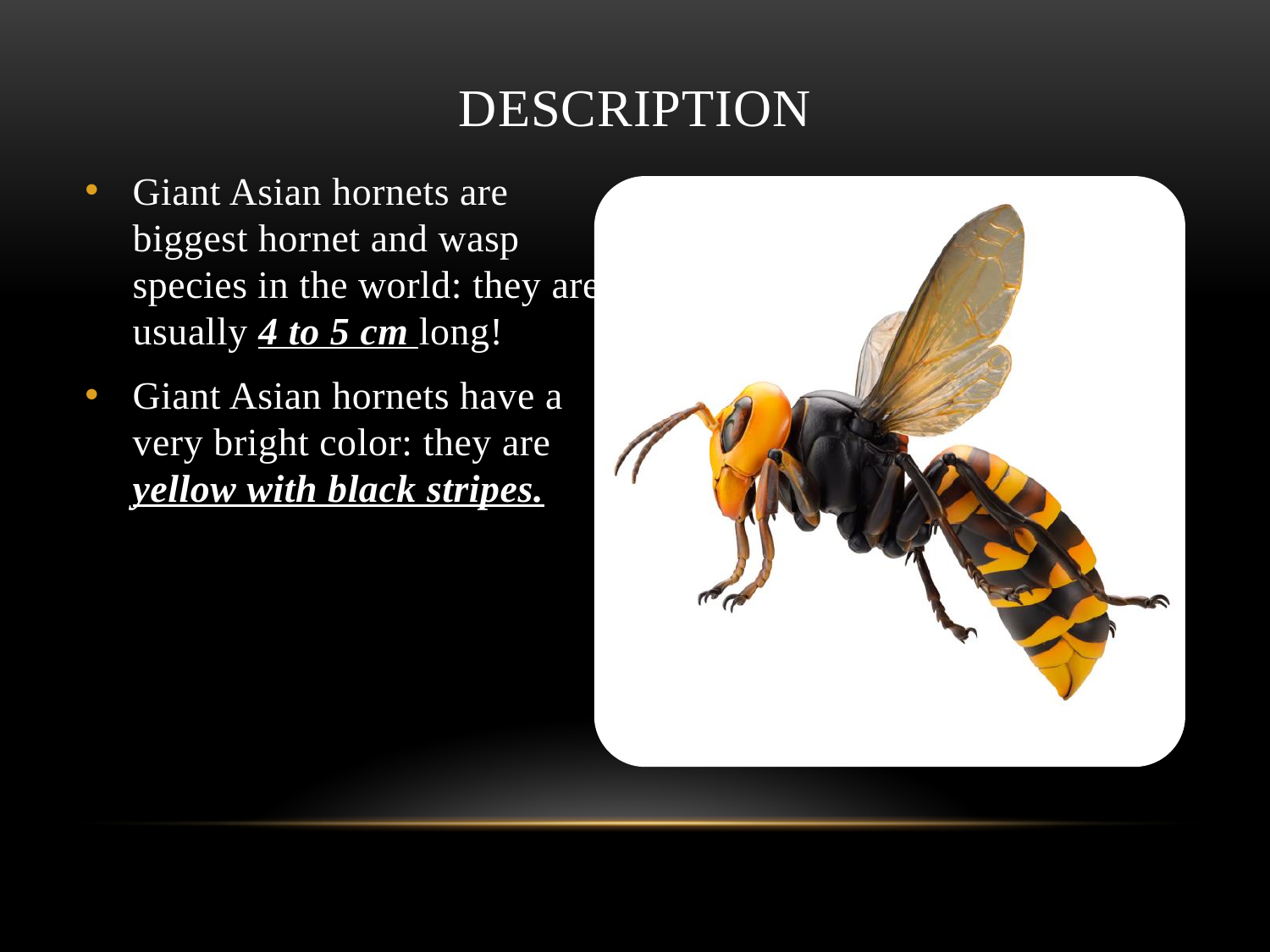

Description
# Giant Asian hornets are biggest hornet and wasp species in the world: they are usually 4 to 5 cm long!
Giant Asian hornets have a very bright color: they are yellow with black stripes.